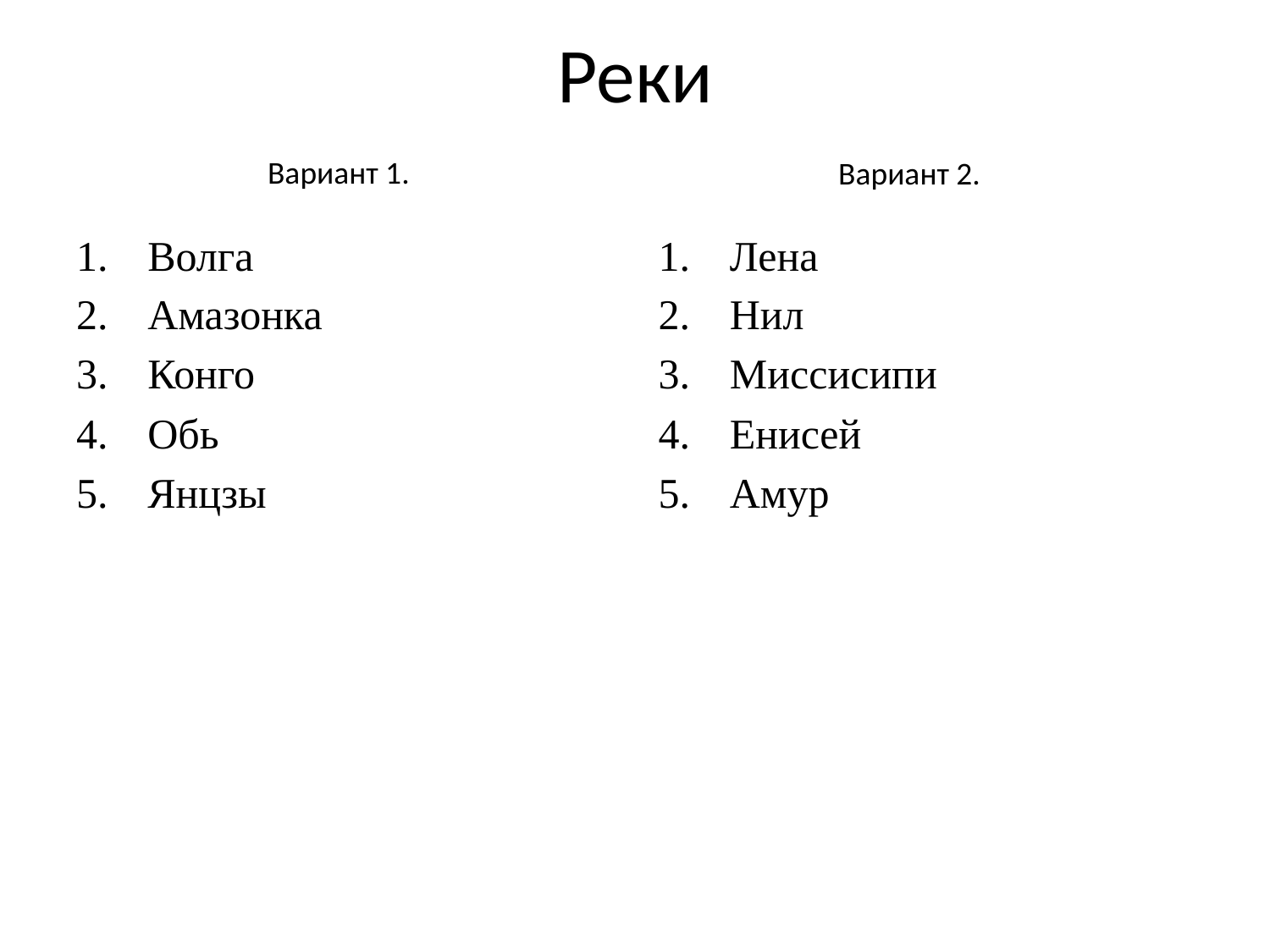

# Реки
Вариант 1.
Вариант 2.
Волга
Амазонка
Конго
Обь
Янцзы
Лена
Нил
Миссисипи
Енисей
Амур